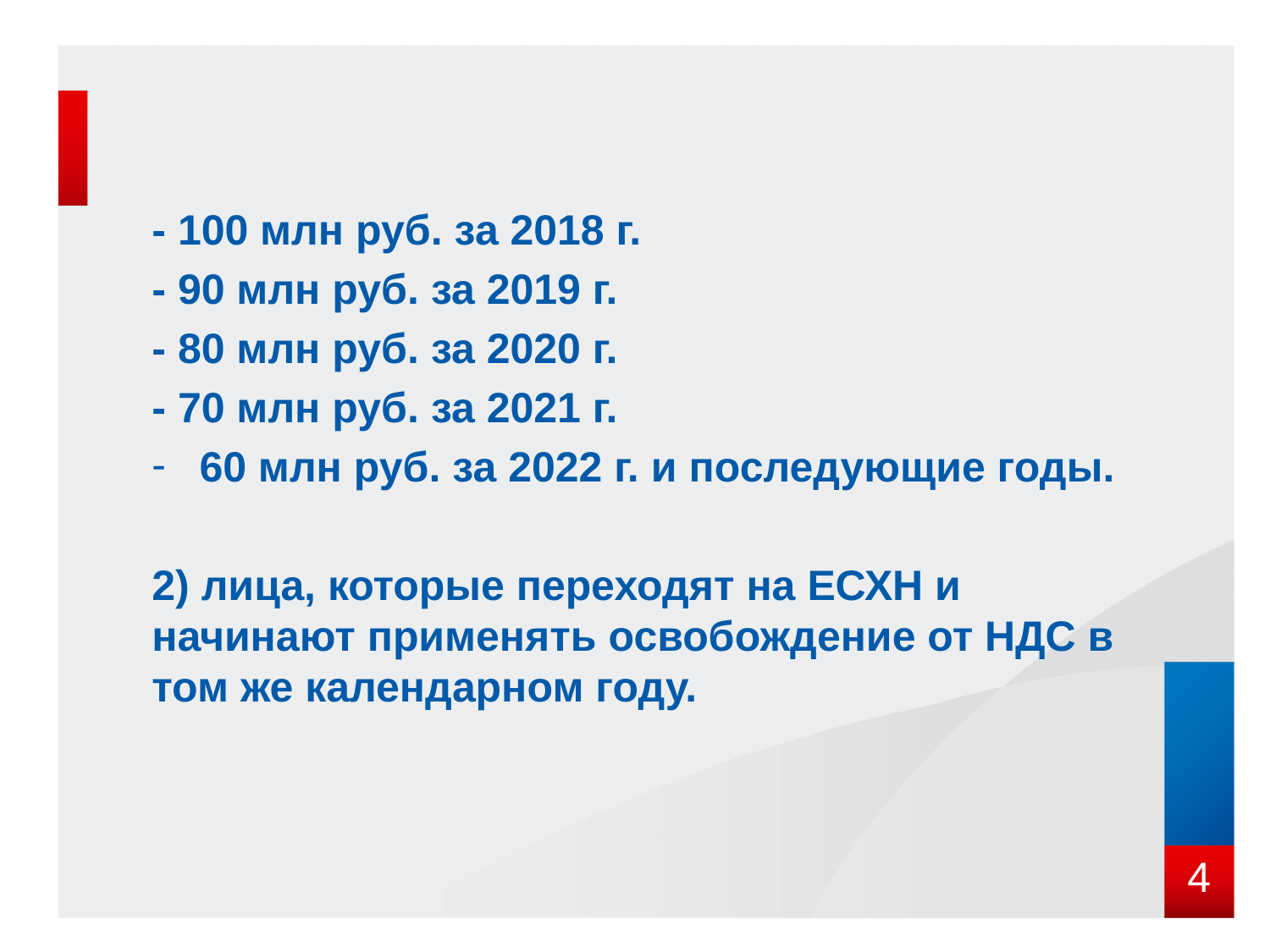

#
- 100 млн руб. за 2018 г.
- 90 млн руб. за 2019 г.
- 80 млн руб. за 2020 г.
- 70 млн руб. за 2021 г.
60 млн руб. за 2022 г. и последующие годы.

2) лица, которые переходят на ЕСХН и начинают применять освобождение от НДС в том же календарном году.

4